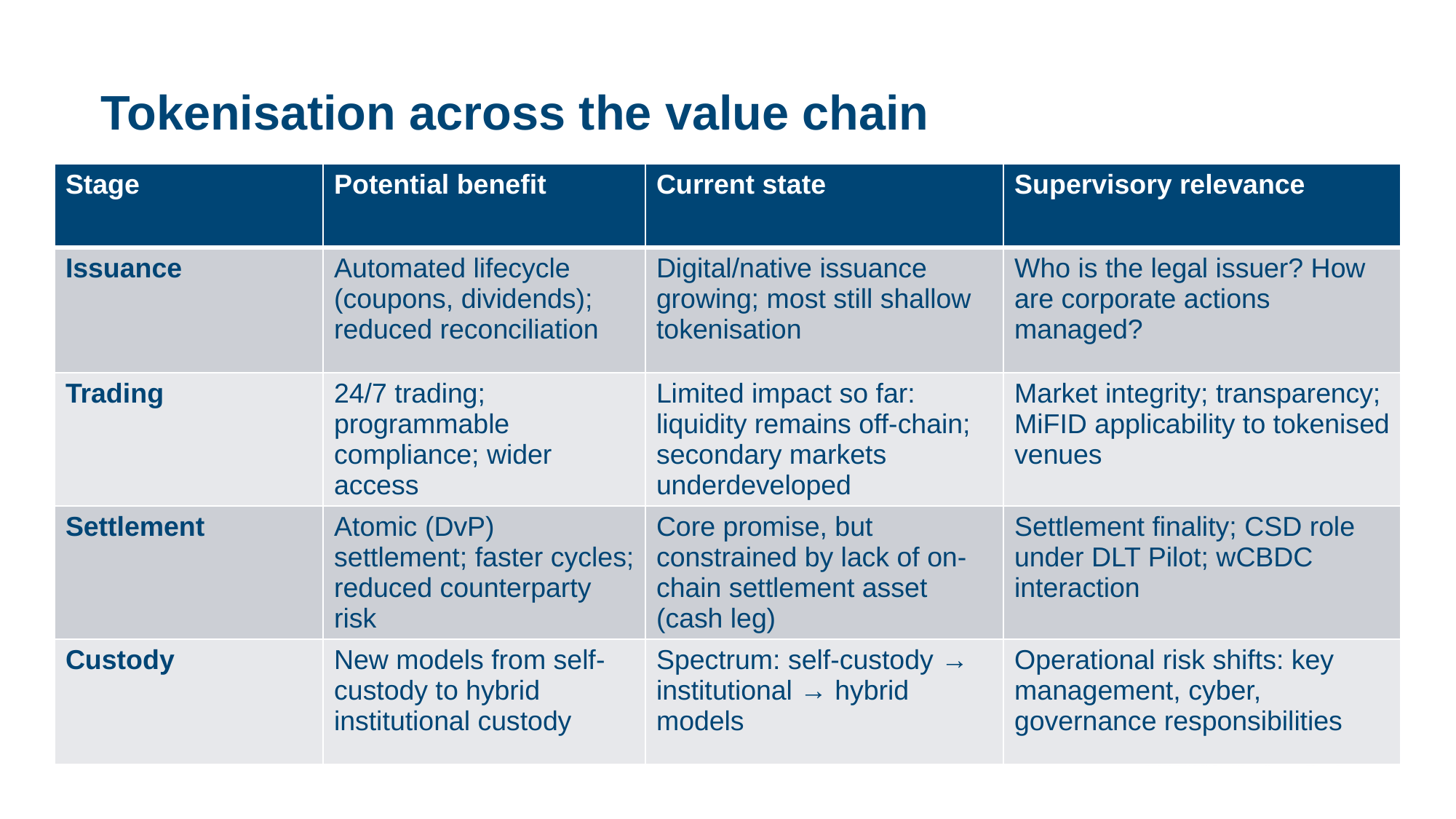

# Tokenisation across the value chain
| Stage | Potential benefit | Current state | Supervisory relevance |
| --- | --- | --- | --- |
| Issuance | Automated lifecycle (coupons, dividends); reduced reconciliation | Digital/native issuance growing; most still shallow tokenisation | Who is the legal issuer? How are corporate actions managed? |
| Trading | 24/7 trading; programmable compliance; wider access | Limited impact so far: liquidity remains off-chain; secondary markets underdeveloped | Market integrity; transparency; MiFID applicability to tokenised venues |
| Settlement | Atomic (DvP) settlement; faster cycles; reduced counterparty risk | Core promise, but constrained by lack of on-chain settlement asset (cash leg) | Settlement finality; CSD role under DLT Pilot; wCBDC interaction |
| Custody | New models from self-custody to hybrid institutional custody | Spectrum: self-custody → institutional → hybrid models | Operational risk shifts: key management, cyber, governance responsibilities |
12